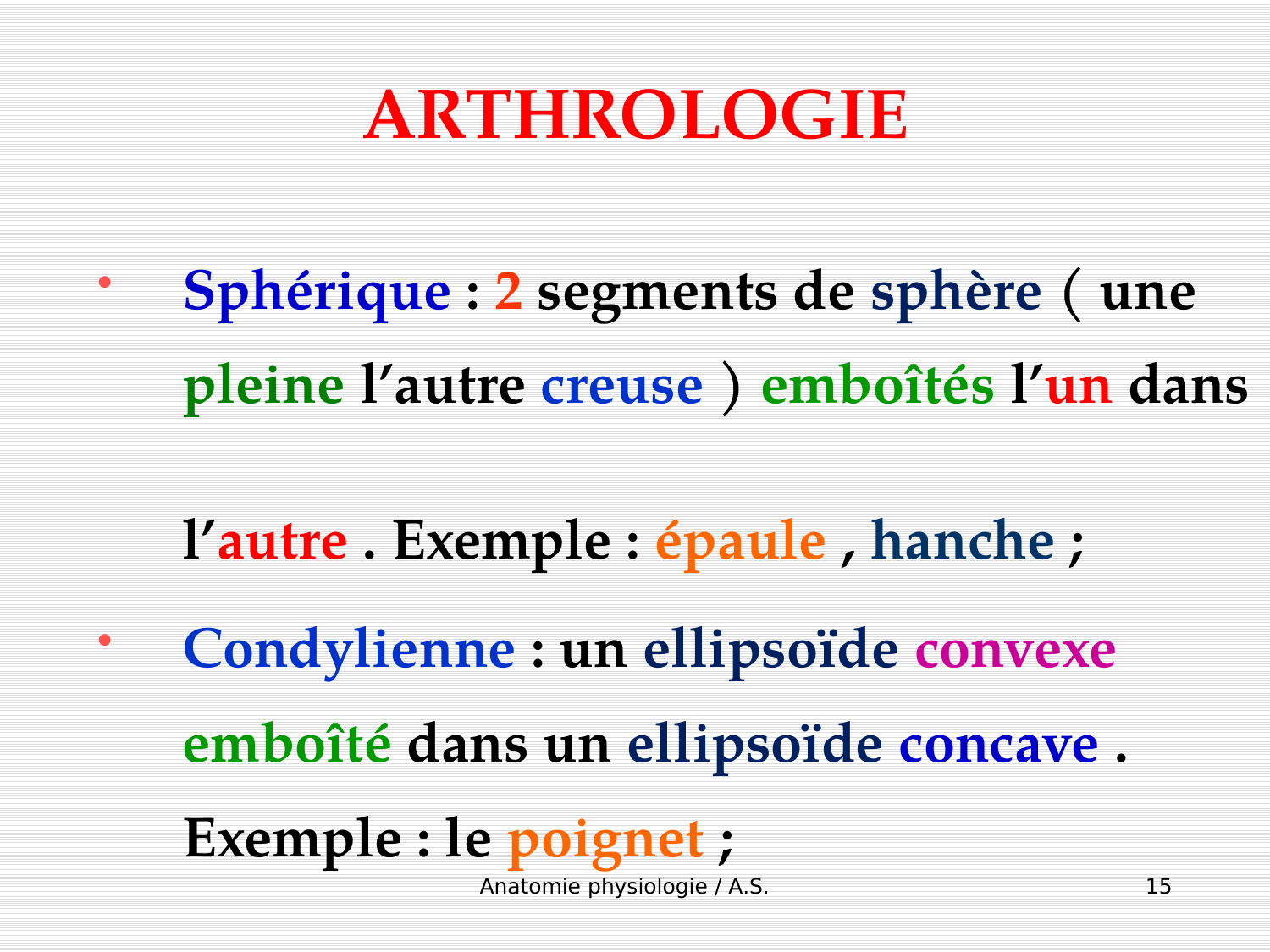

# ARTHROLOGIE
Sphérique : 2 segments de sphère ( une

      pleine l’autre creuse ) emboîtés l’un dans

      l’autre . Exemple : épaule , hanche ;

Condylienne : un ellipsoïde convexe

      emboîté dans un ellipsoïde concave .

      Exemple : le poignet ;

Anatomie physiologie / A.S.
15